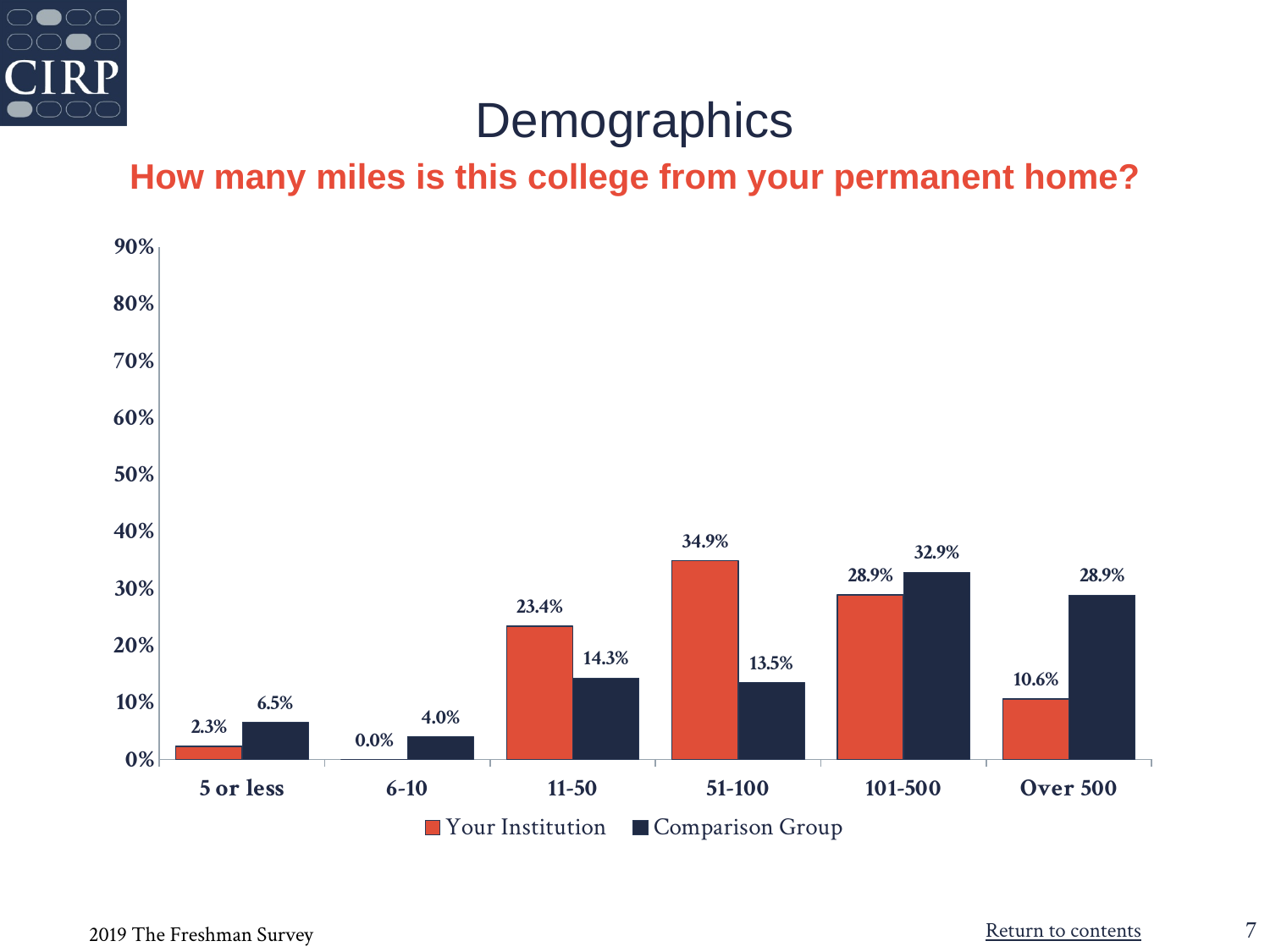

Demographics
How many miles is this college from your permanent home?

### Chart: Sex

| Category |
|---|

### Chart

| Category | Your Institution | Comparison Group |
|---|---|---|
| 5 or less | 0.023 | 0.065 |
| 6-10 | 0.0 | 0.04 |
| 11-50 | 0.234 | 0.143 |
| 51-100 | 0.349 | 0.135 |
| 101-500 | 0.289 | 0.329 |
| Over 500 | 0.106 | 0.289 |
2019 The Freshman Survey
Return to contents
7